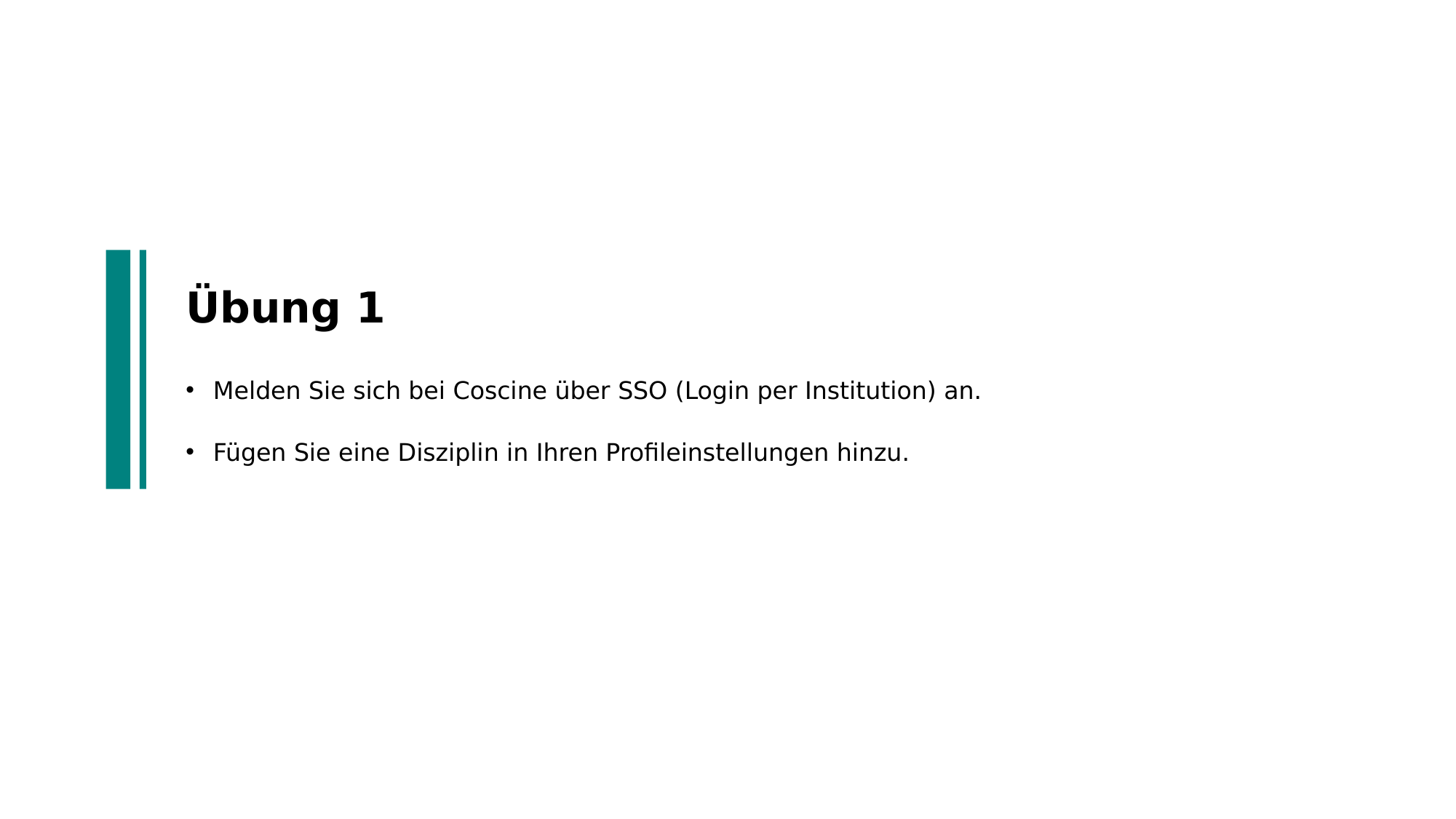

Übung 1
Melden Sie sich bei Coscine über SSO (Login per Institution) an.
Fügen Sie eine Disziplin in Ihren Profileinstellungen hinzu.